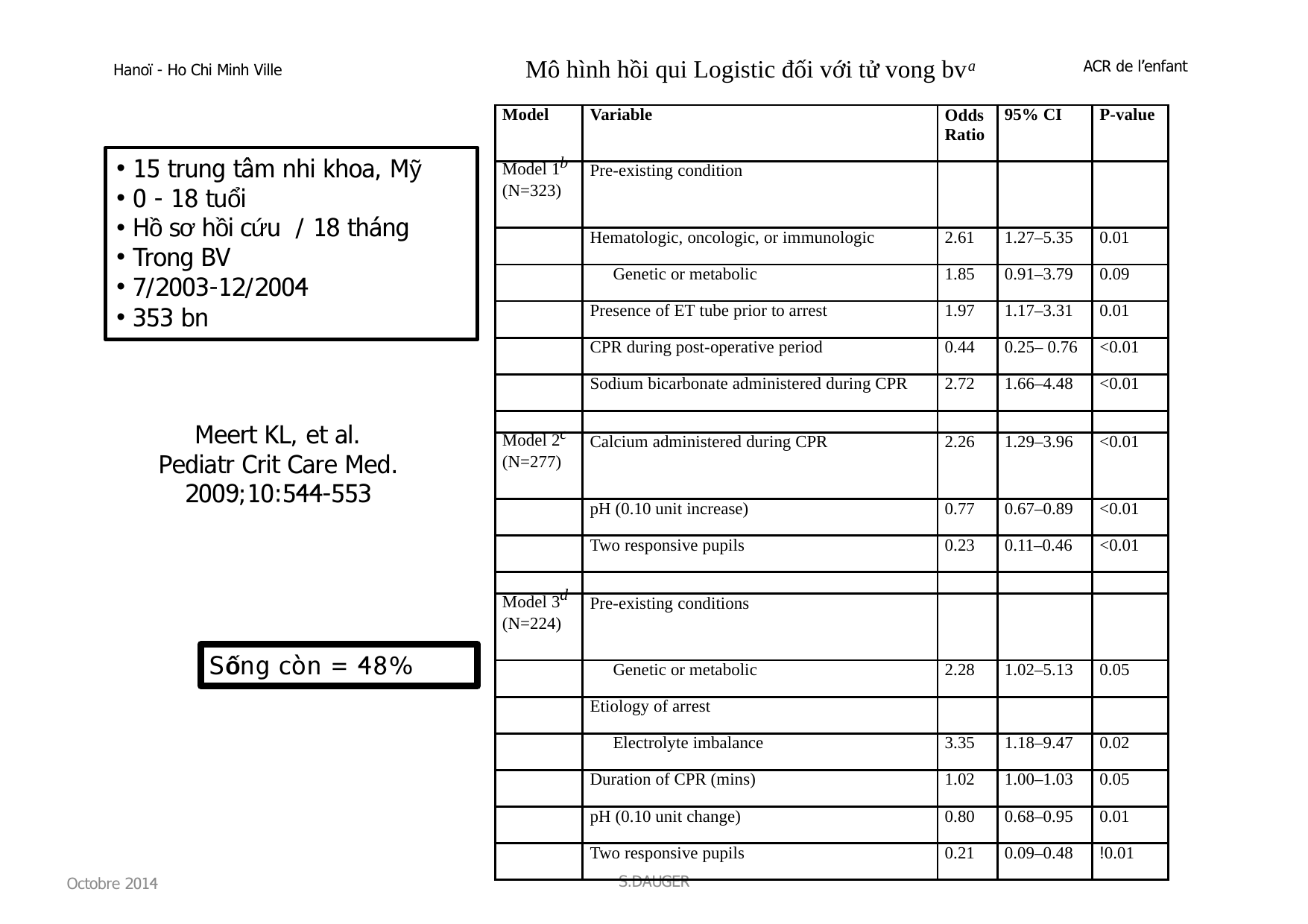

Mô hình hồi qui Logistic đối với tử vong bva
ACR de l’enfant
Hanoï - Ho Chi Minh Ville
| Model | Variable | Odds Ratio | 95% CI | P-value |
| --- | --- | --- | --- | --- |
| Model 1b (N=323) | Pre-existing condition |  |  |  |
|  | Hematologic, oncologic, or immunologic | 2.61 | 1.27–5.35 | 0.01 |
|  | Genetic or metabolic | 1.85 | 0.91–3.79 | 0.09 |
|  | Presence of ET tube prior to arrest | 1.97 | 1.17–3.31 | 0.01 |
|  | CPR during post-operative period | 0.44 | 0.25– 0.76 | <0.01 |
|  | Sodium bicarbonate administered during CPR | 2.72 | 1.66–4.48 | <0.01 |
|  |  |  |  |  |
| Model 2c (N=277) | Calcium administered during CPR | 2.26 | 1.29–3.96 | <0.01 |
|  | pH (0.10 unit increase) | 0.77 | 0.67–0.89 | <0.01 |
|  | Two responsive pupils | 0.23 | 0.11–0.46 | <0.01 |
|  |  |  |  |  |
| Model 3d (N=224) | Pre-existing conditions |  |  |  |
|  | Genetic or metabolic | 2.28 | 1.02–5.13 | 0.05 |
|  | Etiology of arrest |  |  |  |
|  | Electrolyte imbalance | 3.35 | 1.18–9.47 | 0.02 |
|  | Duration of CPR (mins) | 1.02 | 1.00–1.03 | 0.05 |
|  | pH (0.10 unit change) | 0.80 | 0.68–0.95 | 0.01 |
|  | Two responsive pupils | 0.21 | 0.09–0.48 | !0.01 |

15 trung tâm nhi khoa, Mỹ
0 - 18 tuổi
Hồ sơ hồi cứu  / 18 tháng
Trong BV
7/2003-12/2004
353 bn
Meert KL, et al. Pediatr Crit Care Med. 2009;10:544-553

Sống còn = 48%
Octobre 2014
S.DAUGER